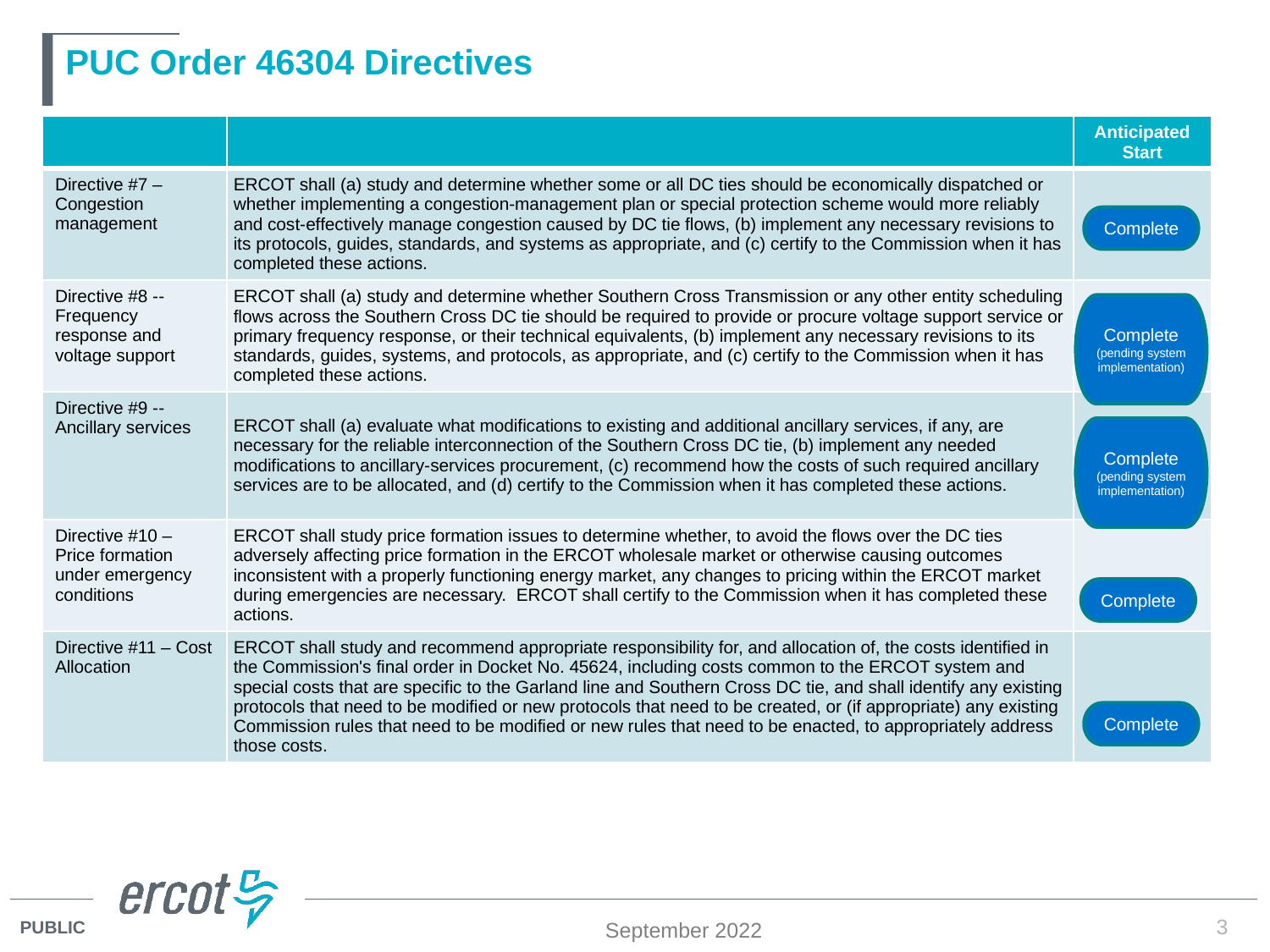

# PUC Order 46304 Directives
|  |  | Anticipated Start |
| --- | --- | --- |
| Directive #7 – Congestion management | ERCOT shall (a) study and determine whether some or all DC ties should be economically dispatched or whether implementing a congestion-management plan or special protection scheme would more reliably and cost-effectively manage congestion caused by DC tie flows, (b) implement any necessary revisions to its protocols, guides, standards, and systems as appropriate, and (c) certify to the Commission when it has completed these actions. |  |
| Directive #8 -- Frequency response and voltage support | ERCOT shall (a) study and determine whether Southern Cross Transmission or any other entity scheduling flows across the Southern Cross DC tie should be required to provide or procure voltage support service or primary frequency response, or their technical equivalents, (b) implement any necessary revisions to its standards, guides, systems, and protocols, as appropriate, and (c) certify to the Commission when it has completed these actions. |  |
| Directive #9 -- Ancillary services | ERCOT shall (a) evaluate what modifications to existing and additional ancillary services, if any, are necessary for the reliable interconnection of the Southern Cross DC tie, (b) implement any needed modifications to ancillary-services procurement, (c) recommend how the costs of such required ancillary services are to be allocated, and (d) certify to the Commission when it has completed these actions. |  |
| Directive #10 – Price formation under emergency conditions | ERCOT shall study price formation issues to determine whether, to avoid the flows over the DC ties adversely affecting price formation in the ERCOT wholesale market or otherwise causing outcomes inconsistent with a properly functioning energy market, any changes to pricing within the ERCOT market during emergencies are necessary.  ERCOT shall certify to the Commission when it has completed these actions. |  |
| Directive #11 – Cost Allocation | ERCOT shall study and recommend appropriate responsibility for, and allocation of, the costs identified in the Commission's final order in Docket No. 45624, including costs common to the ERCOT system and special costs that are specific to the Garland line and Southern Cross DC tie, and shall identify any existing protocols that need to be modified or new protocols that need to be created, or (if appropriate) any existing Commission rules that need to be modified or new rules that need to be enacted, to appropriately address those costs. |  |
Complete
Complete
(pending system implementation)
Complete
(pending system implementation)
Complete
Complete
September 2022
3